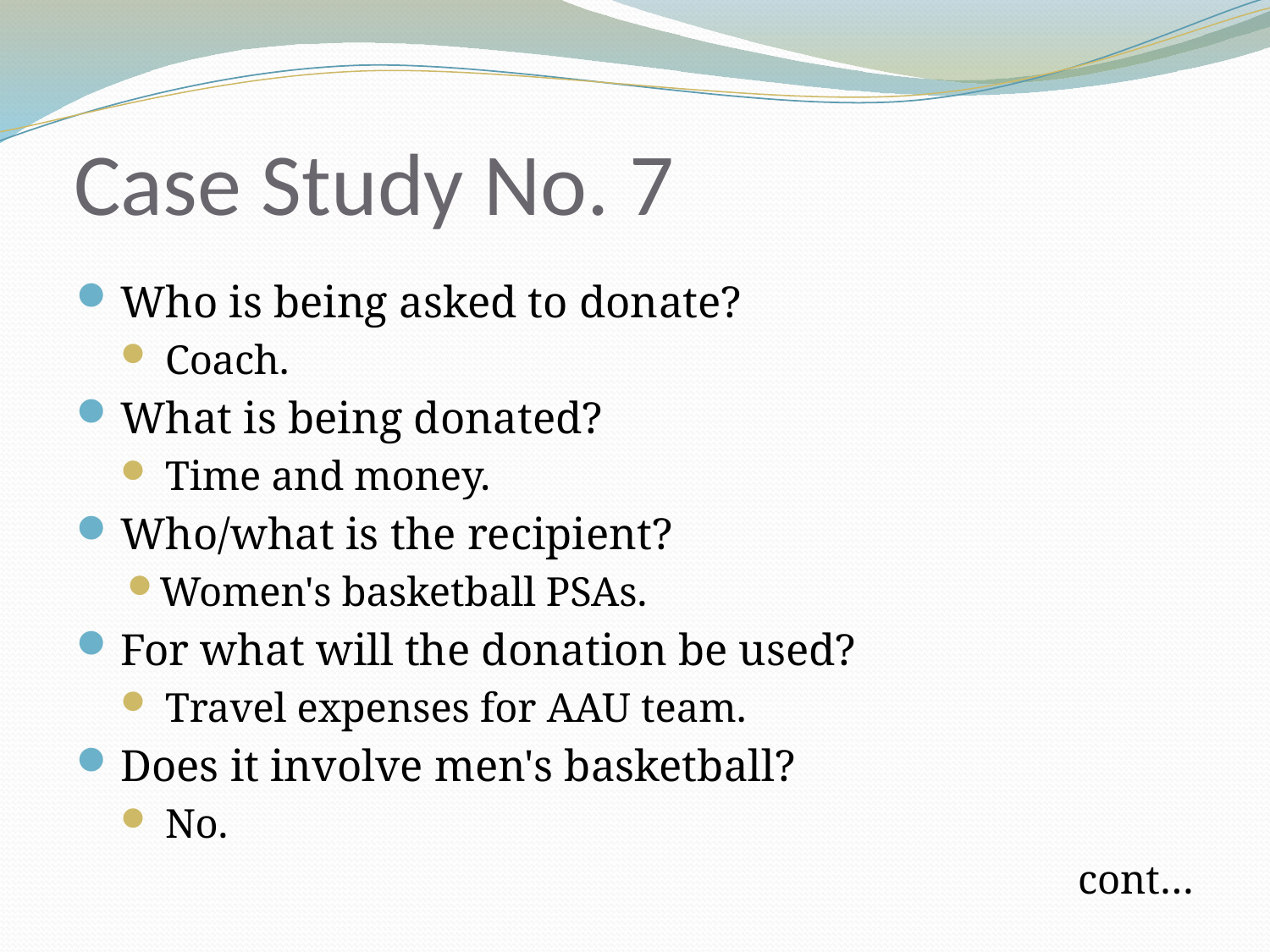

# Case Study No. 7
Who is being asked to donate?
Coach.
What is being donated?
Time and money.
Who/what is the recipient?
Women's basketball PSAs.
For what will the donation be used?
Travel expenses for AAU team.
Does it involve men's basketball?
No.
cont…